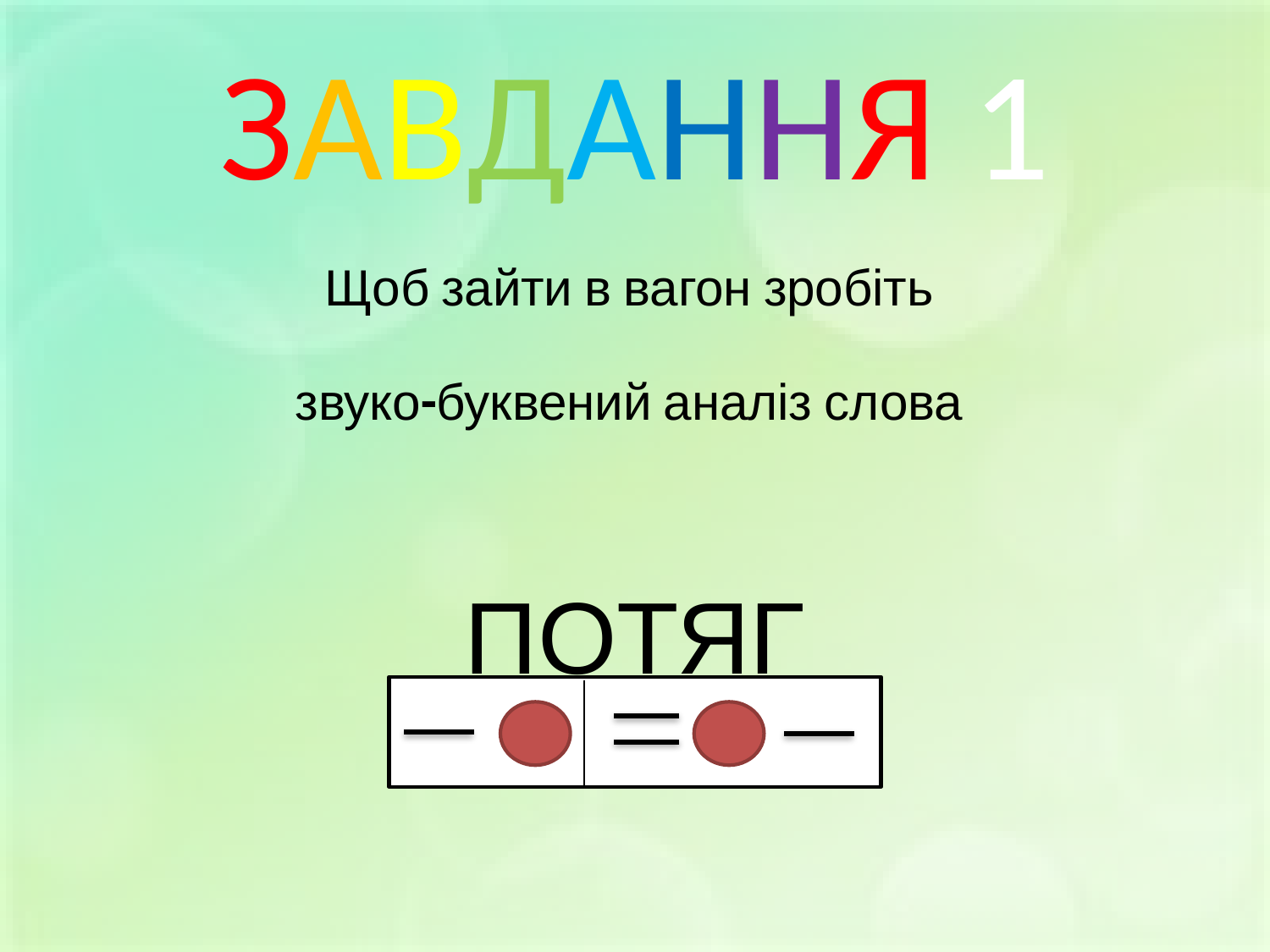

# ЗАВДАННЯ 1
Щоб зайти в вагон зробіть
звуко-буквений аналіз слова
ПОТЯГ